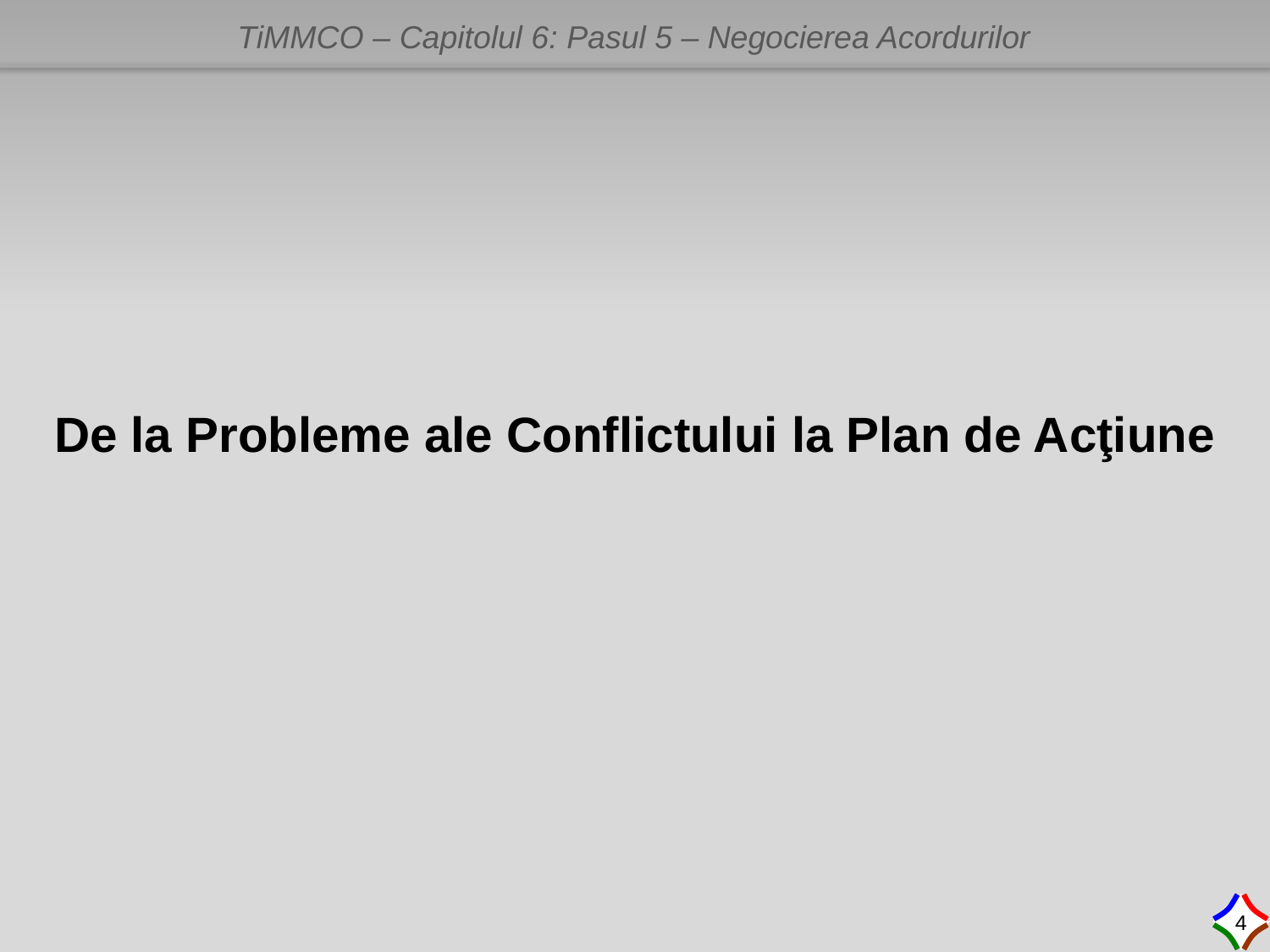

De la Probleme ale Conflictului la Plan de Acţiune